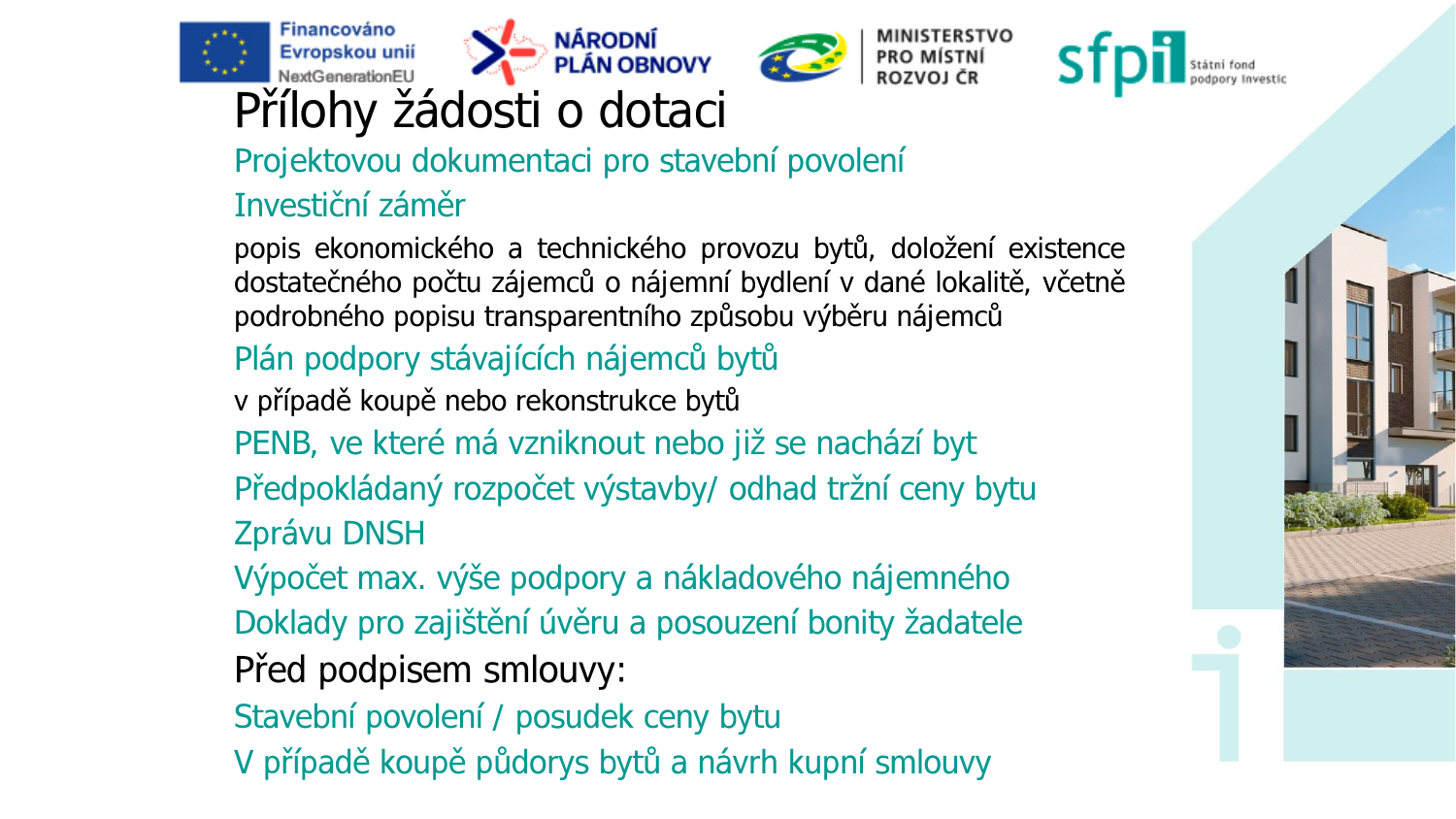

# Přílohy žádosti o dotaci
Projektovou dokumentaci pro stavební povolení
Investiční záměr
popis ekonomického a technického provozu bytů, doložení existence dostatečného počtu zájemců o nájemní bydlení v dané lokalitě, včetně podrobného popisu transparentního způsobu výběru nájemců
Plán podpory stávajících nájemců bytů
v případě koupě nebo rekonstrukce bytů
PENB, ve které má vzniknout nebo již se nachází byt
Předpokládaný rozpočet výstavby/ odhad tržní ceny bytu
Zprávu DNSH
Výpočet max. výše podpory a nákladového nájemného
Doklady pro zajištění úvěru a posouzení bonity žadatele
Před podpisem smlouvy:
Stavební povolení / posudek ceny bytu
V případě koupě půdorys bytů a návrh kupní smlouvy